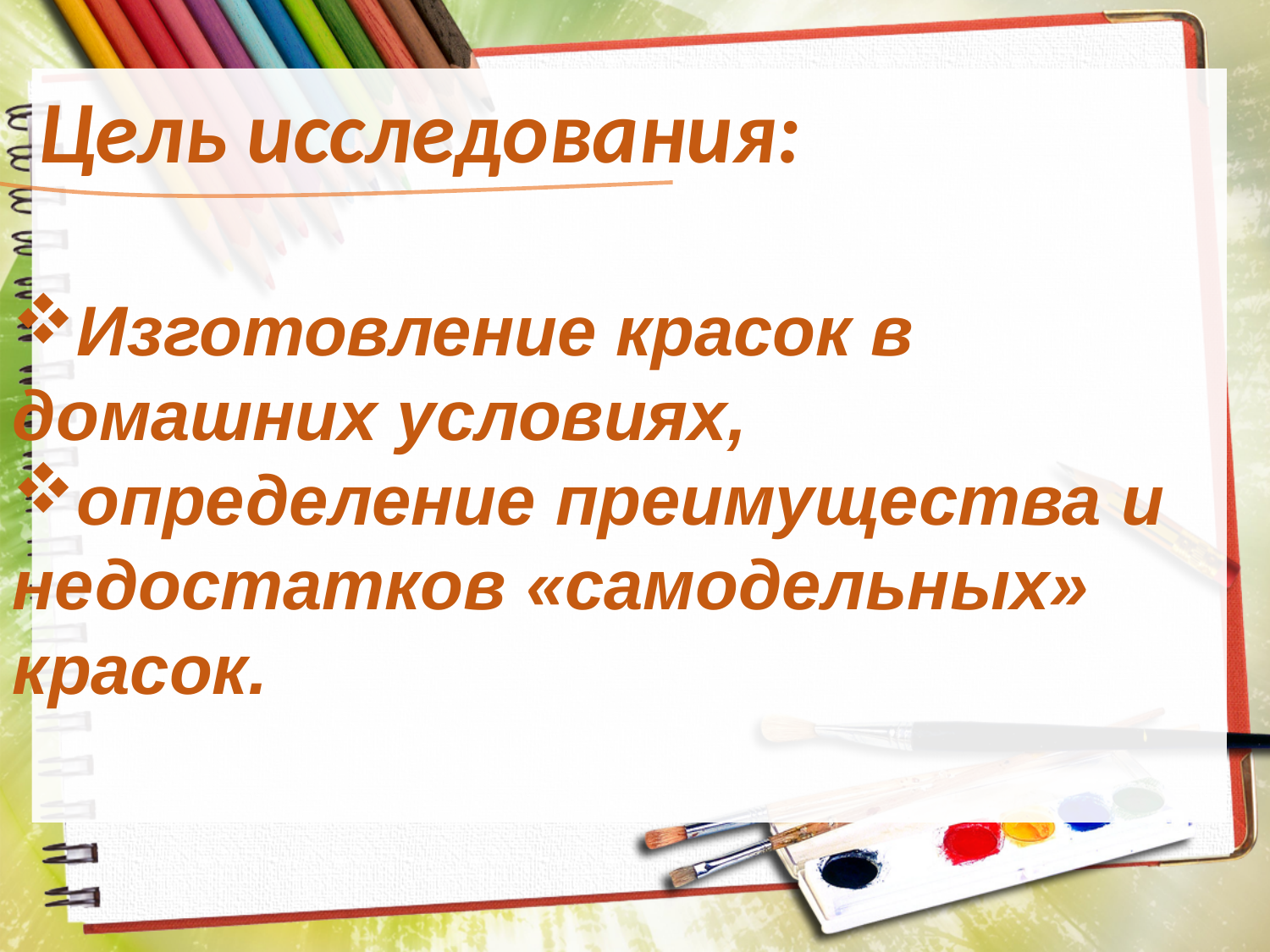

Цель исследования:

Изготовление красок в домашних условиях,
определение преимущества и недостатков «самодельных» красок.